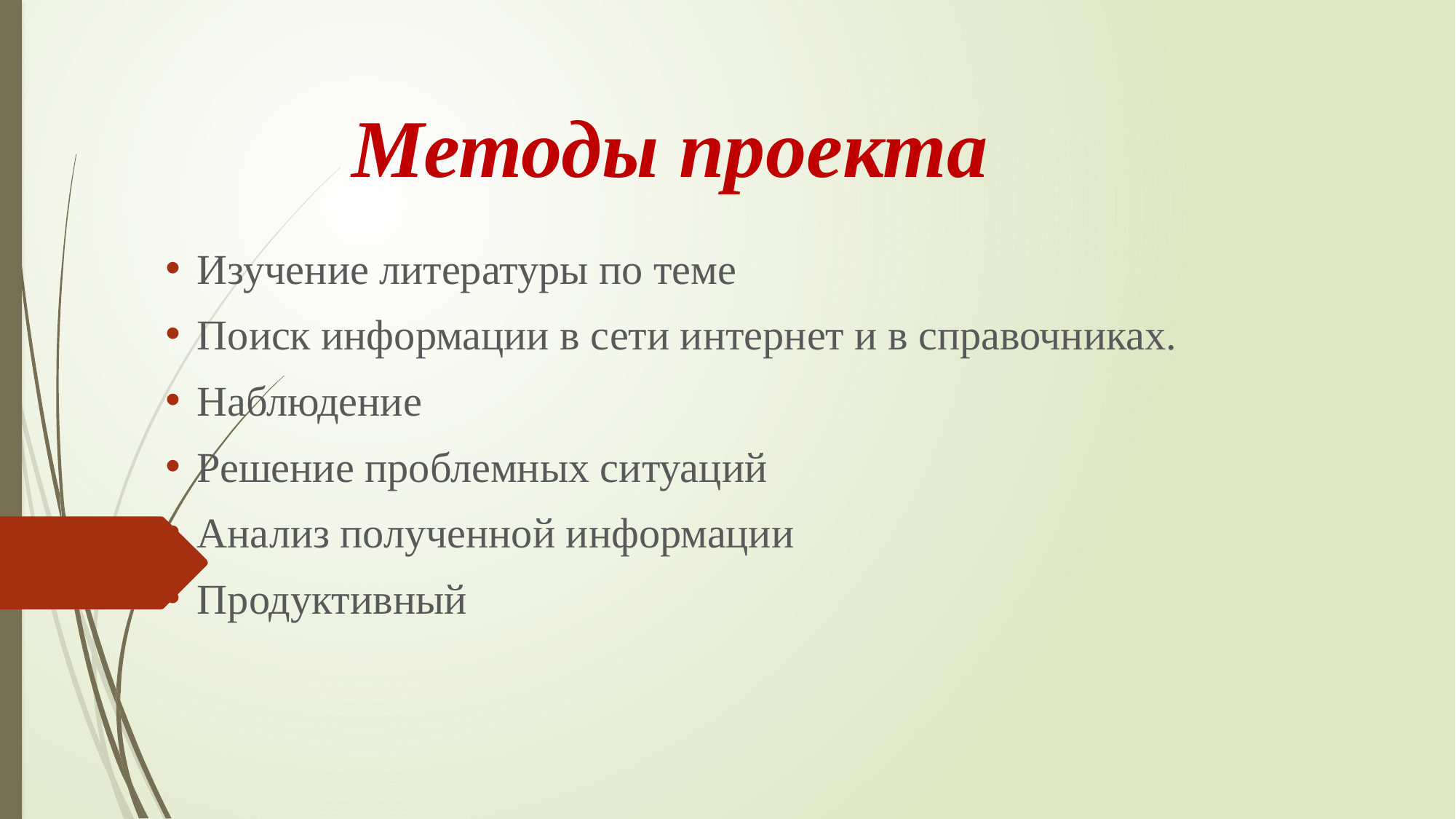

# Методы проекта
Изучение литературы по теме
Поиск информации в сети интернет и в справочниках.
Наблюдение
Решение проблемных ситуаций
Анализ полученной информации
Продуктивный